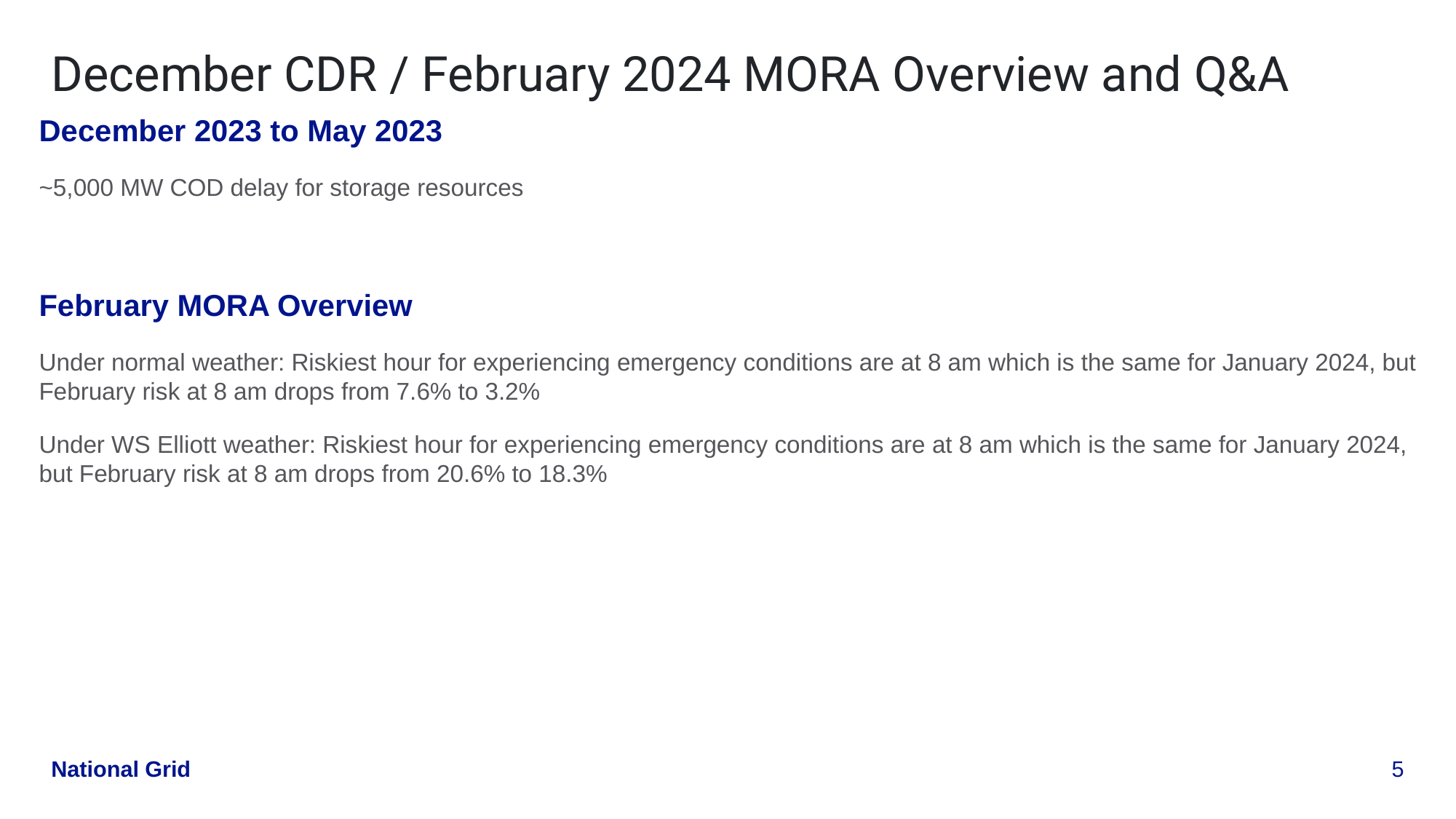

# December CDR / February 2024 MORA Overview and Q&A
December 2023 to May 2023
~5,000 MW COD delay for storage resources

February MORA Overview
Under normal weather: Riskiest hour for experiencing emergency conditions are at 8 am which is the same for January 2024, but February risk at 8 am drops from 7.6% to 3.2%
Under WS Elliott weather: Riskiest hour for experiencing emergency conditions are at 8 am which is the same for January 2024, but February risk at 8 am drops from 20.6% to 18.3%